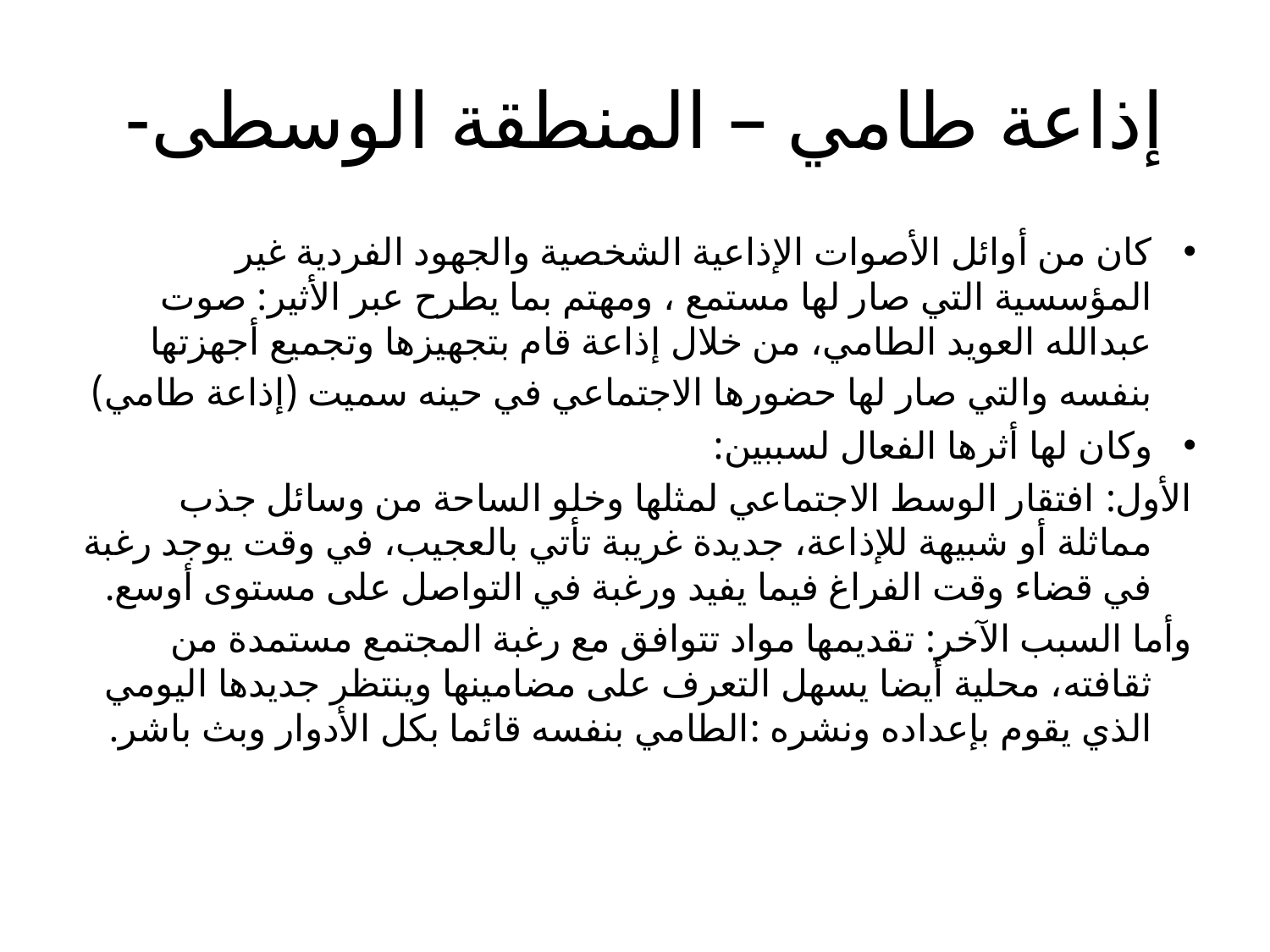

# إذاعة طامي – المنطقة الوسطى-
كان من أوائل الأصوات الإذاعية الشخصية والجهود الفردية غير المؤسسية التي صار لها مستمع ، ومهتم بما يطرح عبر الأثير: صوت عبدالله العويد الطامي، من خلال إذاعة قام بتجهيزها وتجميع أجهزتها بنفسه والتي صار لها حضورها الاجتماعي في حينه سميت (إذاعة طامي)
وكان لها أثرها الفعال لسببين:
الأول: افتقار الوسط الاجتماعي لمثلها وخلو الساحة من وسائل جذب مماثلة أو شبيهة للإذاعة، جديدة غريبة تأتي بالعجيب، في وقت يوجد رغبة في قضاء وقت الفراغ فيما يفيد ورغبة في التواصل على مستوى أوسع.
وأما السبب الآخر: تقديمها مواد تتوافق مع رغبة المجتمع مستمدة من ثقافته، محلية أيضا يسهل التعرف على مضامينها وينتظر جديدها اليومي الذي يقوم بإعداده ونشره :الطامي بنفسه قائما بكل الأدوار وبث باشر.